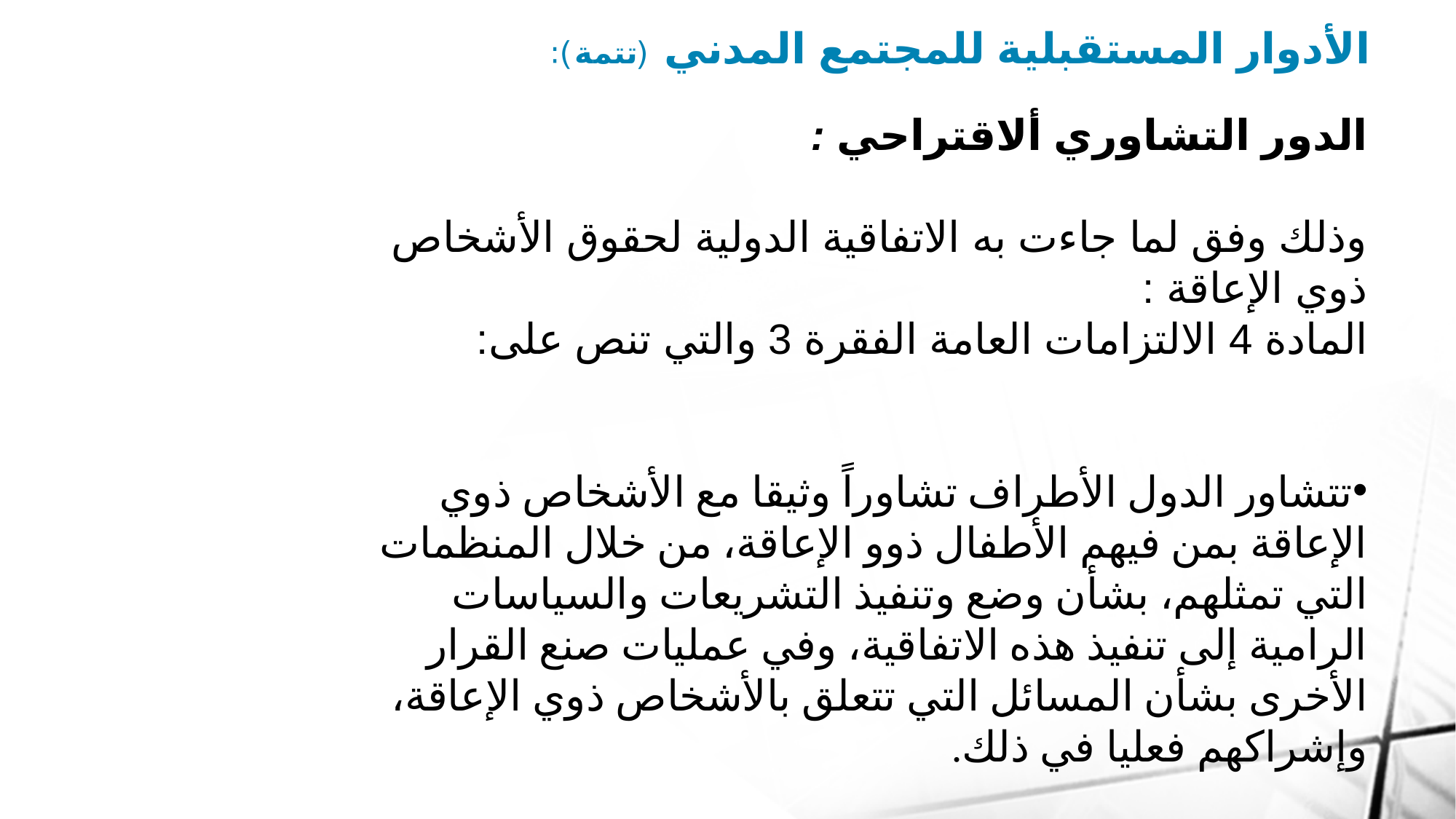

الأدوار المستقبلية للمجتمع المدني (تتمة):
الدور التشاوري ألاقتراحي :

وذلك وفق لما جاءت به الاتفاقية الدولية لحقوق الأشخاص ذوي الإعاقة :
المادة 4 الالتزامات العامة الفقرة 3 والتي تنص على:

تتشاور الدول الأطراف تشاوراً وثيقا مع الأشخاص ذوي الإعاقة بمن فيهم الأطفال ذوو الإعاقة، من خلال المنظمات التي تمثلهم، بشأن وضع وتنفيذ التشريعات والسياسات الرامية إلى تنفيذ هذه الاتفاقية، وفي عمليات صنع القرار الأخرى بشأن المسائل التي تتعلق بالأشخاص ذوي الإعاقة، وإشراكهم فعليا في ذلك.